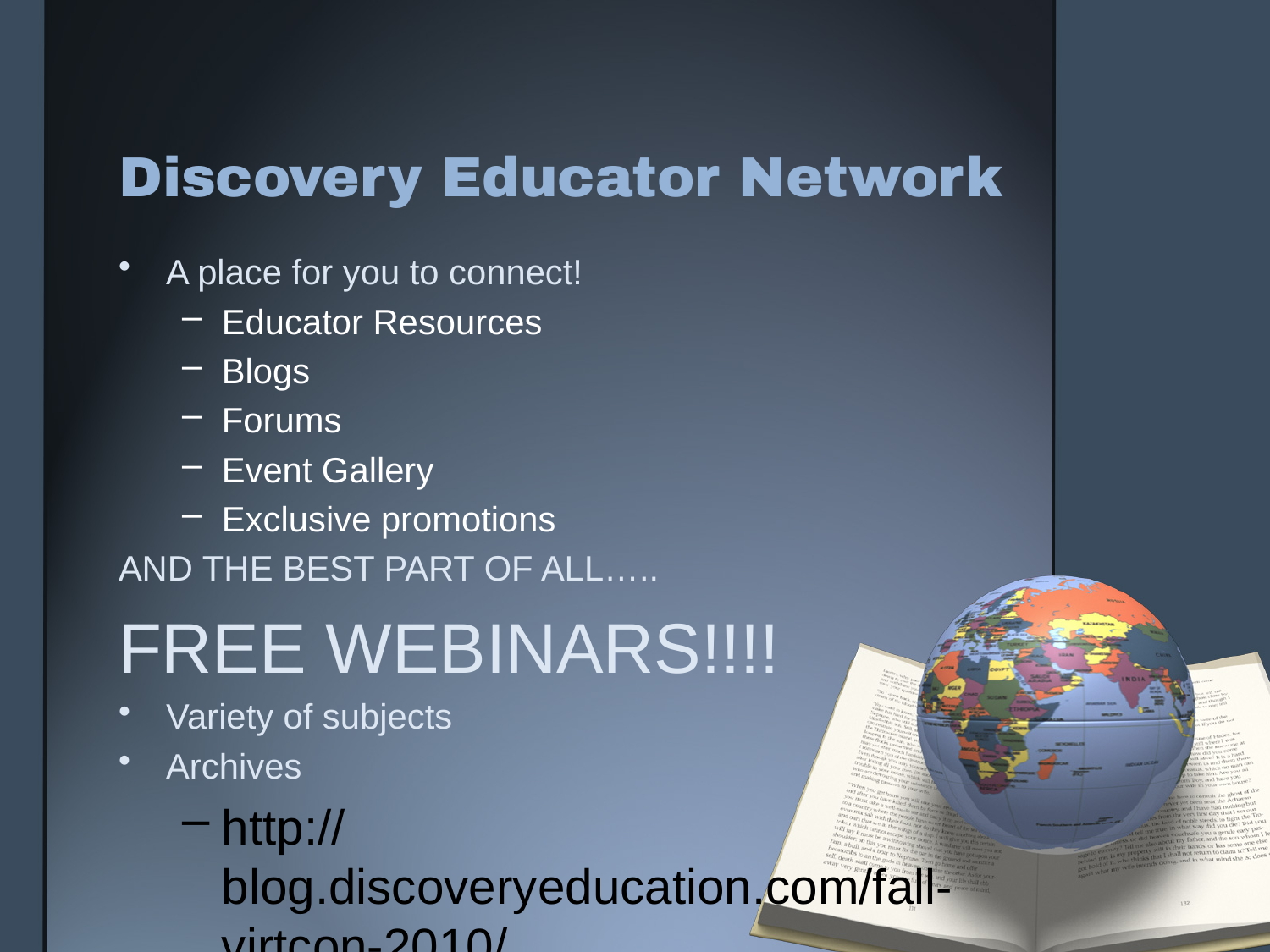

# Discovery Educator Network
A place for you to connect!
Educator Resources
Blogs
Forums
Event Gallery
Exclusive promotions
AND THE BEST PART OF ALL…..
FREE WEBINARS!!!!
Variety of subjects
Archives
http://blog.discoveryeducation.com/fall-virtcon-2010/